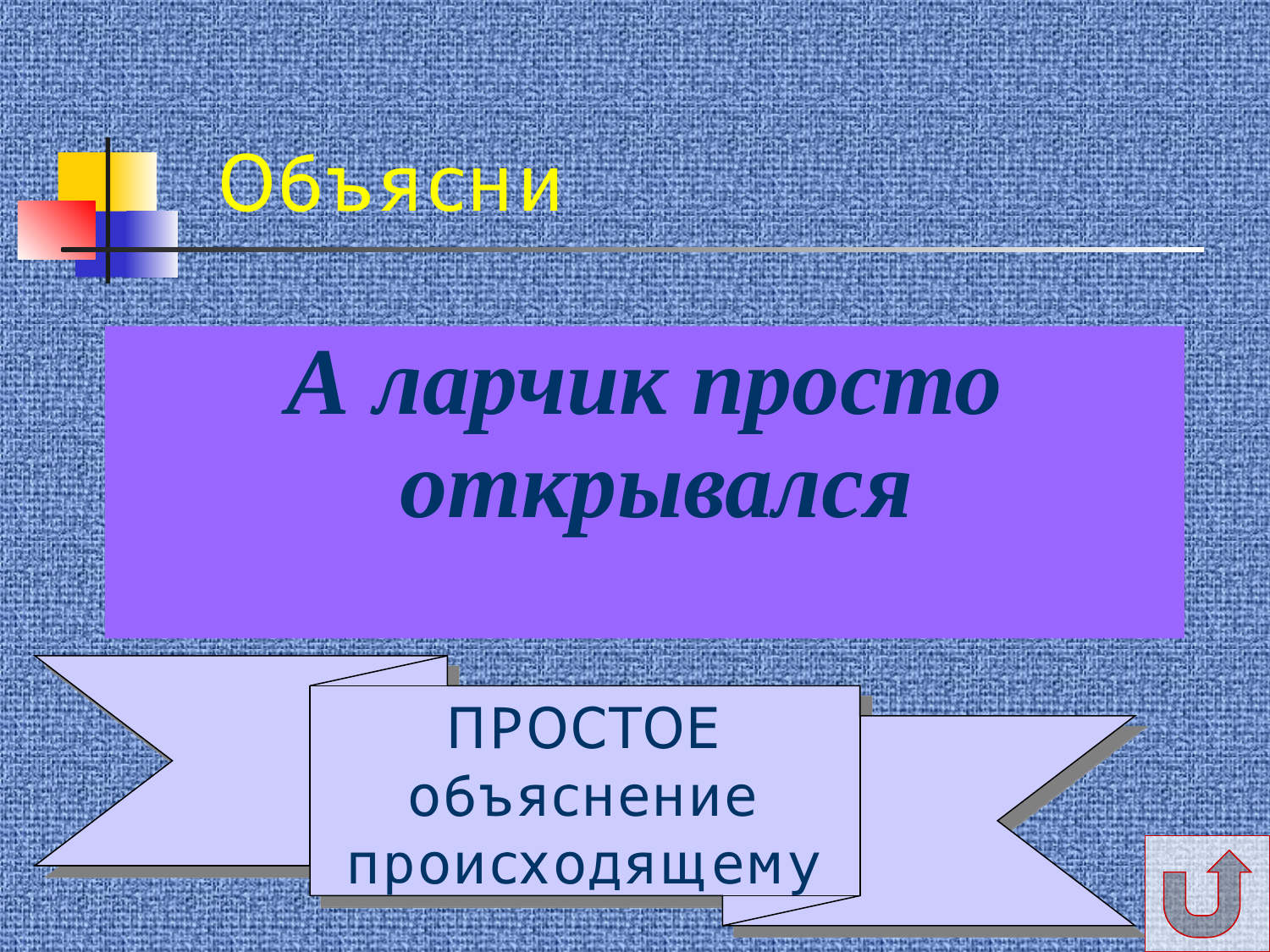

# Объясни
А ларчик просто открывался
ПРОСТОЕ объяснение происходящему